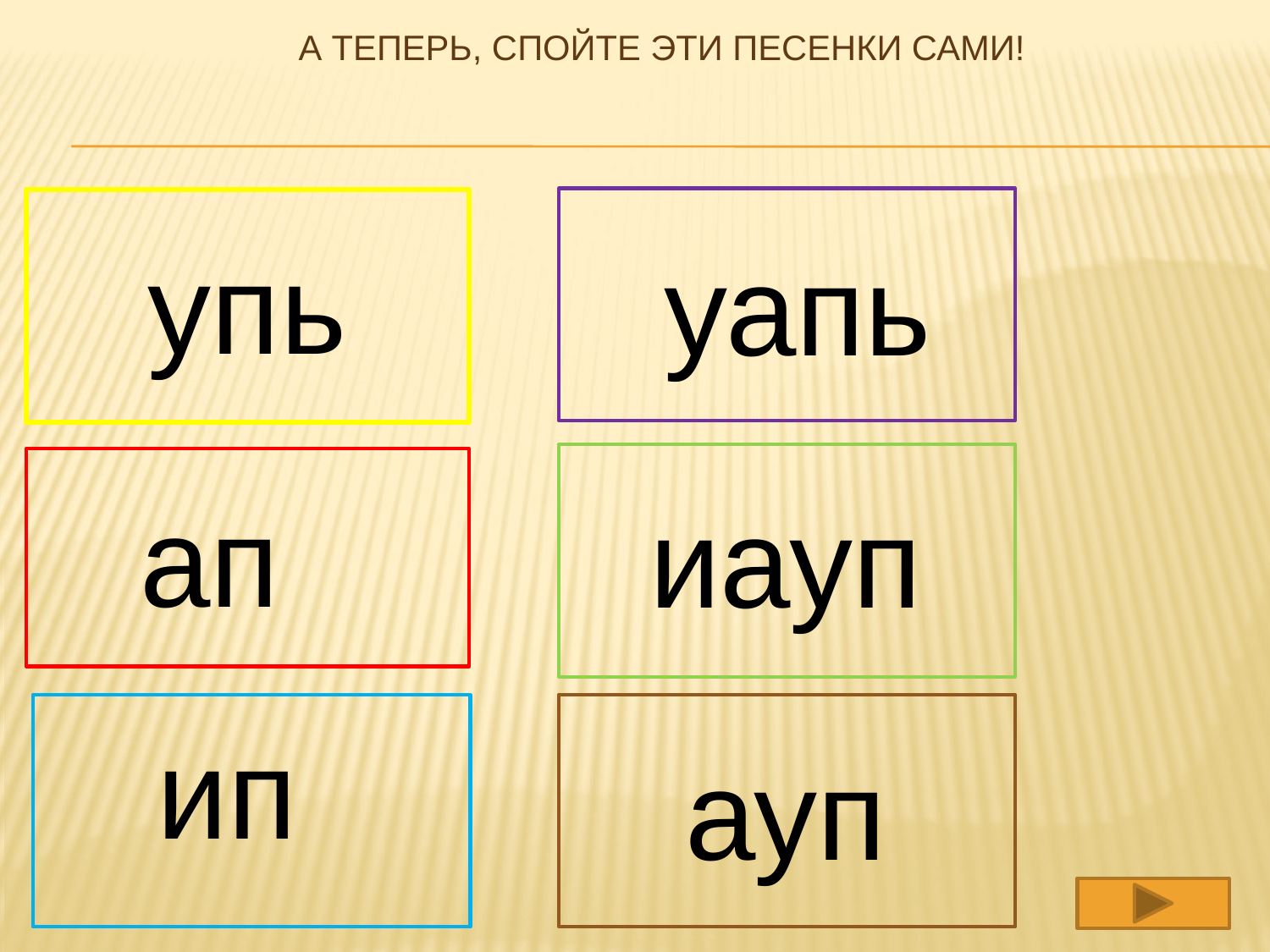

# А теперь, спойте эти песенки сами!

упь
уапь

ап
иауп

ип
ауп